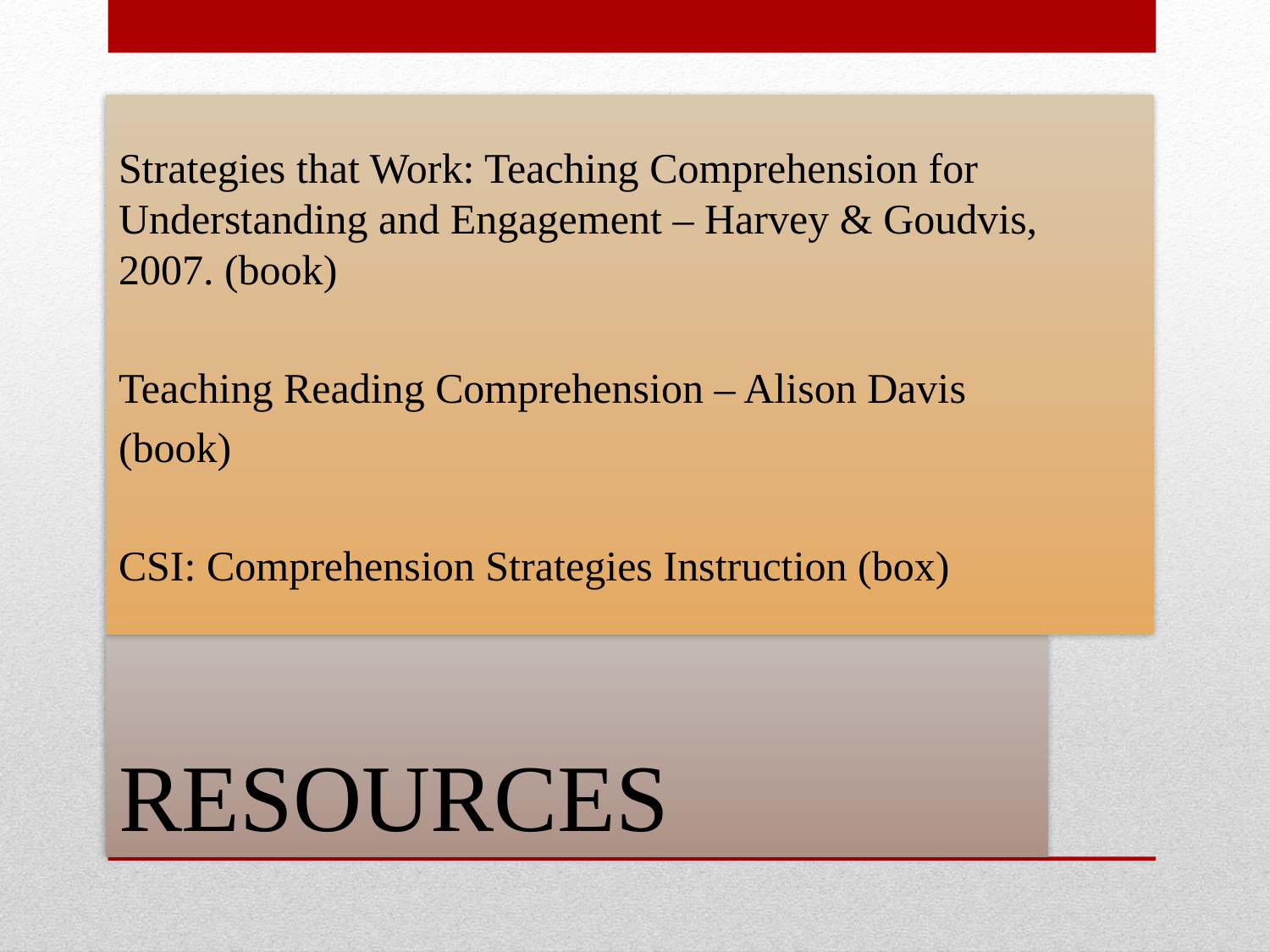

Strategies that Work: Teaching Comprehension for Understanding and Engagement – Harvey & Goudvis, 2007. (book)

Teaching Reading Comprehension – Alison Davis
(book)

CSI: Comprehension Strategies Instruction (box)
# RESOURCES